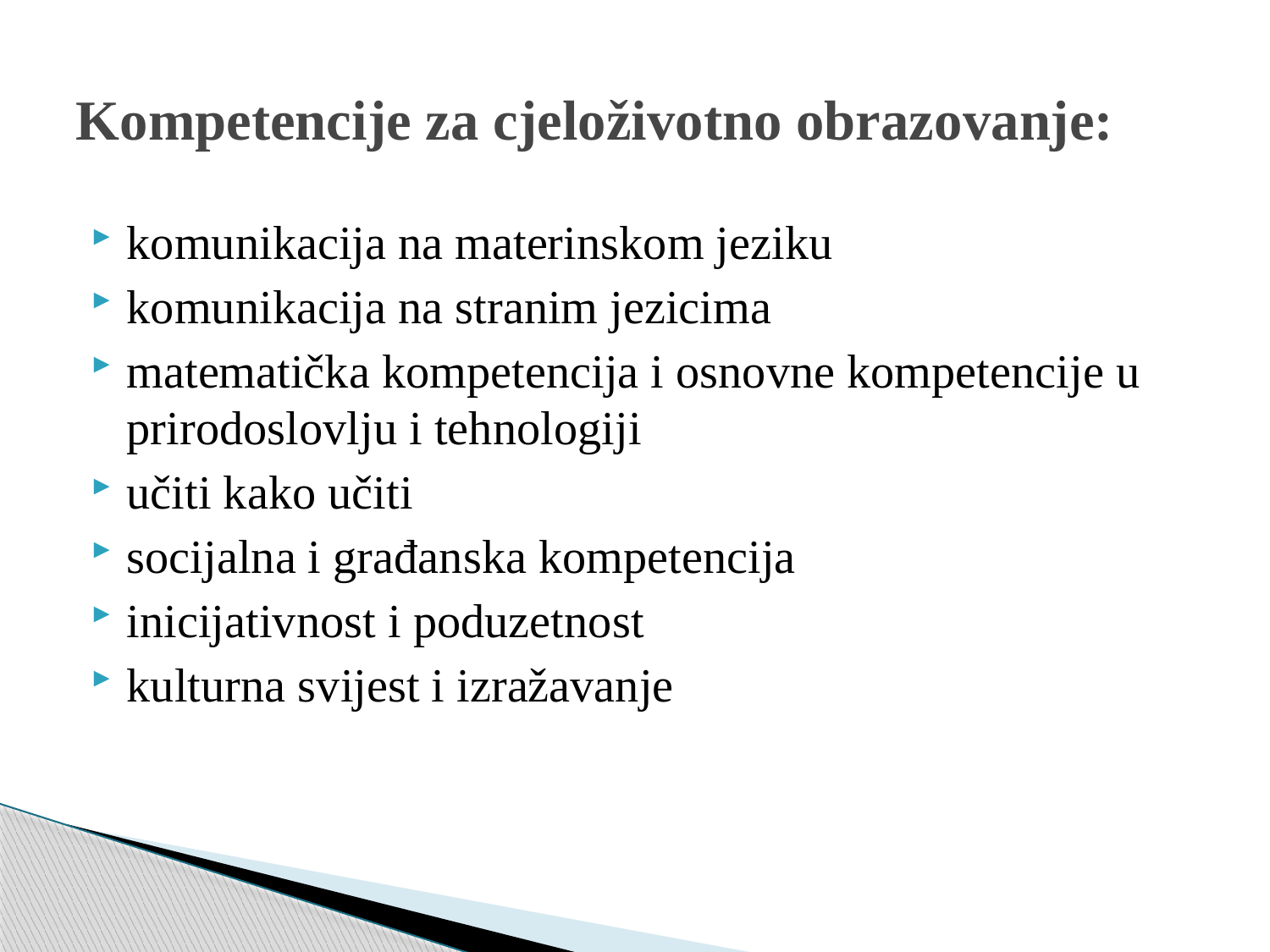

# Kompetencije za cjeloživotno obrazovanje:
komunikacija na materinskom jeziku
komunikacija na stranim jezicima
matematička kompetencija i osnovne kompetencije u prirodoslovlju i tehnologiji
učiti kako učiti
socijalna i građanska kompetencija
inicijativnost i poduzetnost
kulturna svijest i izražavanje